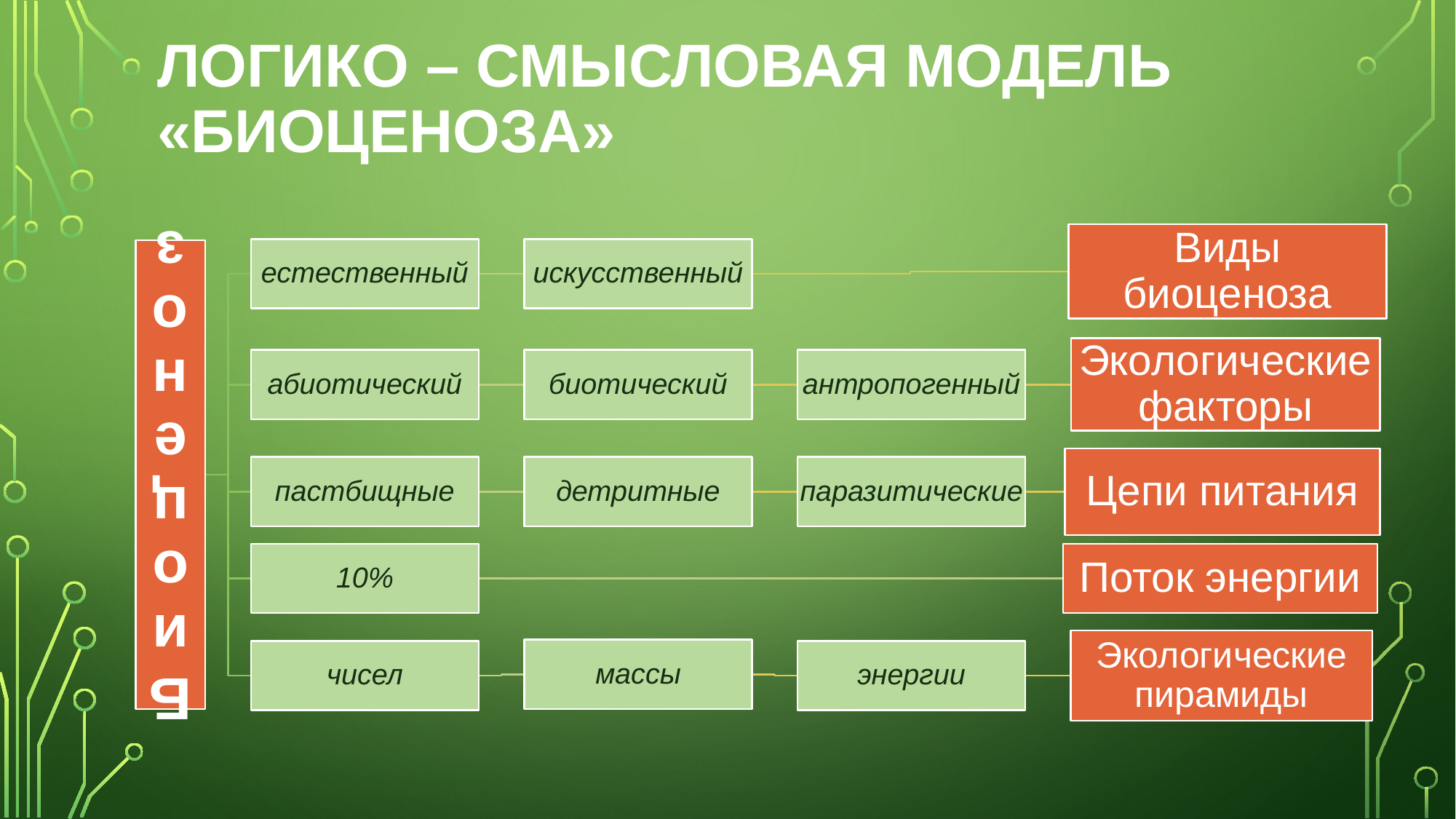

# Логико – смысловая модель «Биоценоза»

Биоценоз
естественный
искусственный
Виды биоценоза
абиотический
биотический
антропогенный
Экологические факторы
пастбищные
детритные
паразитические
Цепи питания
10%
Поток энергии
чисел
массы
энергии
Экологические пирамиды